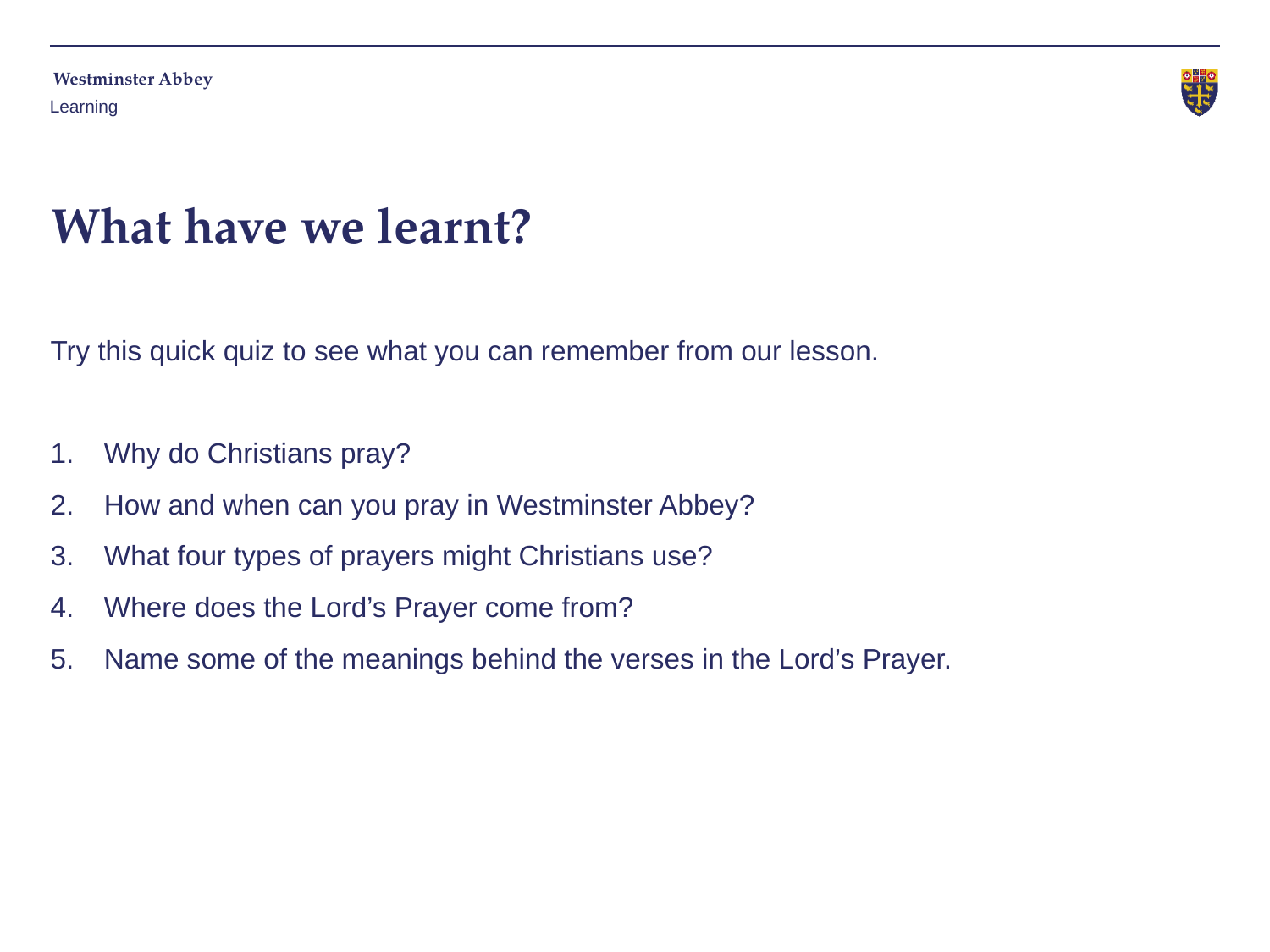

Learning
# What have we learnt?
Try this quick quiz to see what you can remember from our lesson.

Why do Christians pray?
How and when can you pray in Westminster Abbey?
What four types of prayers might Christians use?
Where does the Lord’s Prayer come from?
Name some of the meanings behind the verses in the Lord’s Prayer.